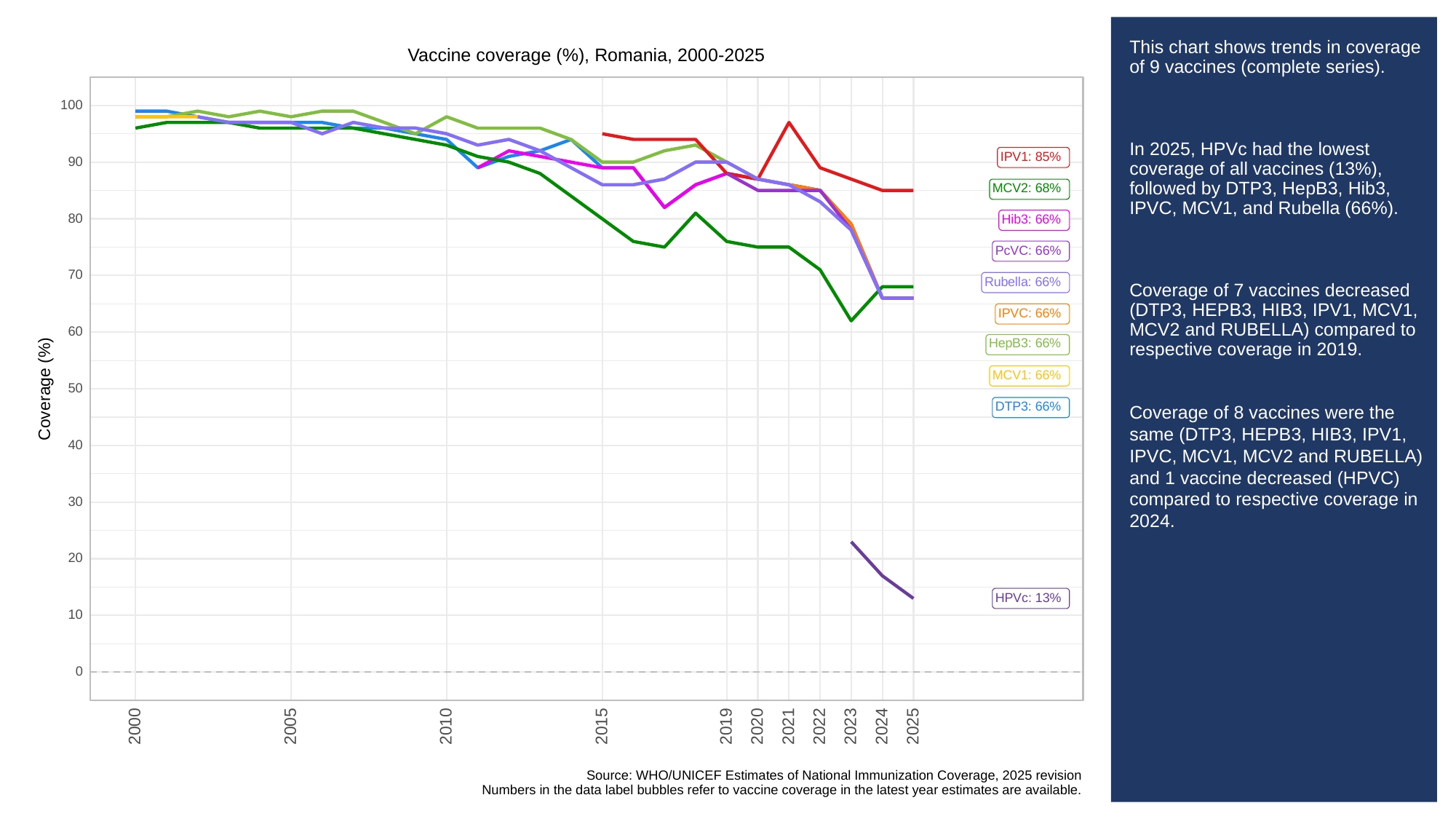

# This chart shows trends in coverage of 9 vaccines (complete series).

In 2025, HPVc had the lowest coverage of all vaccines (13%), followed by DTP3, HepB3, Hib3, IPVC, MCV1, and Rubella (66%).

Coverage of 7 vaccines decreased (DTP3, HEPB3, HIB3, IPV1, MCV1, MCV2 and RUBELLA) compared to respective coverage in 2019.

Coverage of 8 vaccines were the same (DTP3, HEPB3, HIB3, IPV1, IPVC, MCV1, MCV2 and RUBELLA) and 1 vaccine decreased (HPVC) compared to respective coverage in 2024.

Vaccine coverage (%), Romania, 2000-2025

100

IPV1: 85%
90

MCV2: 68%

80
Hib3: 66%

PcVC: 66%

70

Rubella: 66%

IPVC: 66%
60

HepB3: 66%

MCV1: 66%
Coverage (%)
50

DTP3: 66%

40

30

20

HPVc: 13%

10

0

2023
2000
2005
2010
2015
2019
2020
2021
2022
2024
2025
Source: WHO/UNICEF Estimates of National Immunization Coverage, 2025 revision
Numbers in the data label bubbles refer to vaccine coverage in the latest year estimates are available.